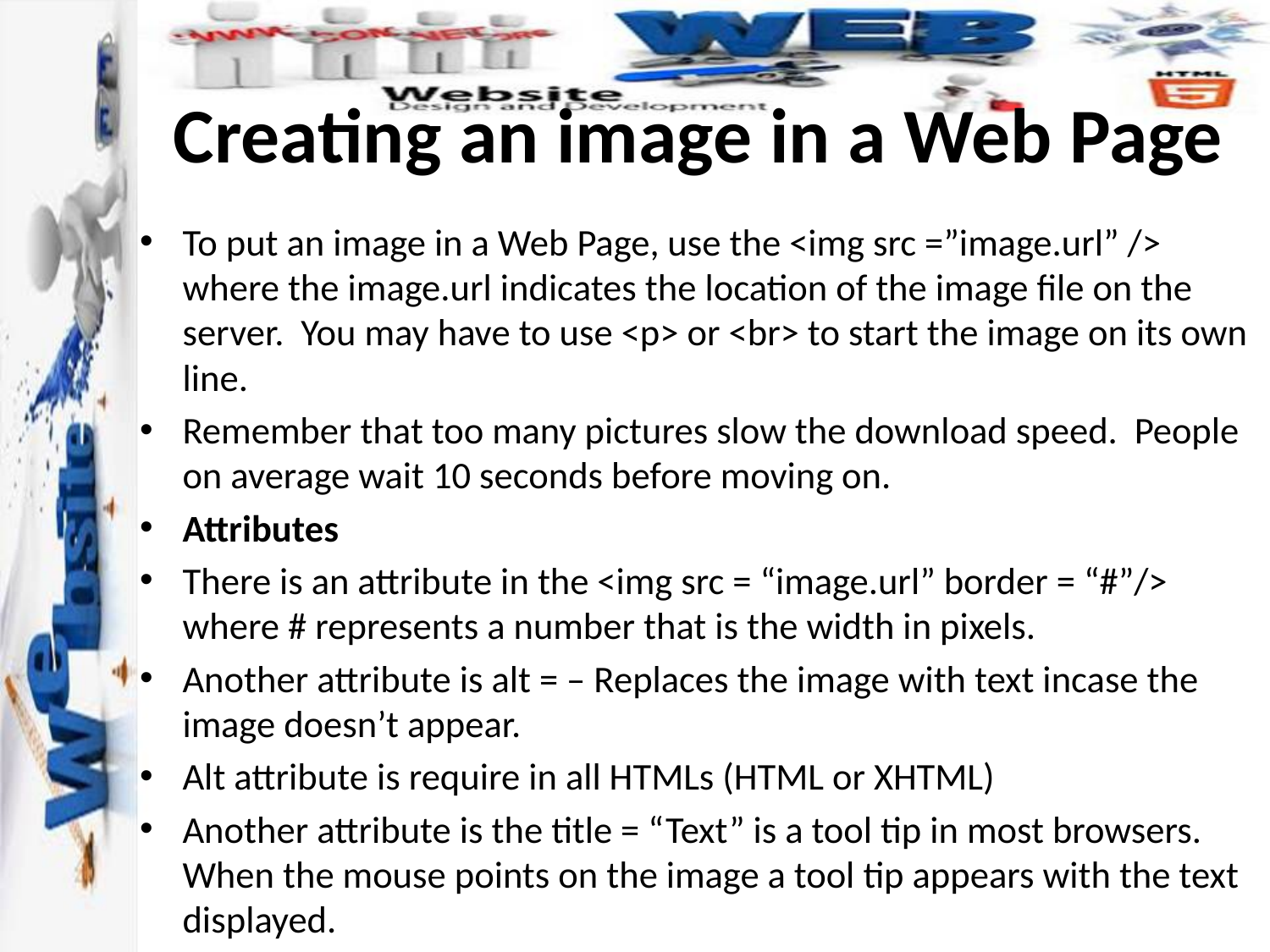

# Creating an image in a Web Page
To put an image in a Web Page, use the <img src =”image.url” /> where the image.url indicates the location of the image file on the server.  You may have to use <p> or <br> to start the image on its own line.
Remember that too many pictures slow the download speed.  People on average wait 10 seconds before moving on.
Attributes
There is an attribute in the <img src = “image.url” border = “#”/> where # represents a number that is the width in pixels.
Another attribute is alt = – Replaces the image with text incase the image doesn’t appear.
Alt attribute is require in all HTMLs (HTML or XHTML)
Another attribute is the title = “Text” is a tool tip in most browsers.  When the mouse points on the image a tool tip appears with the text displayed.